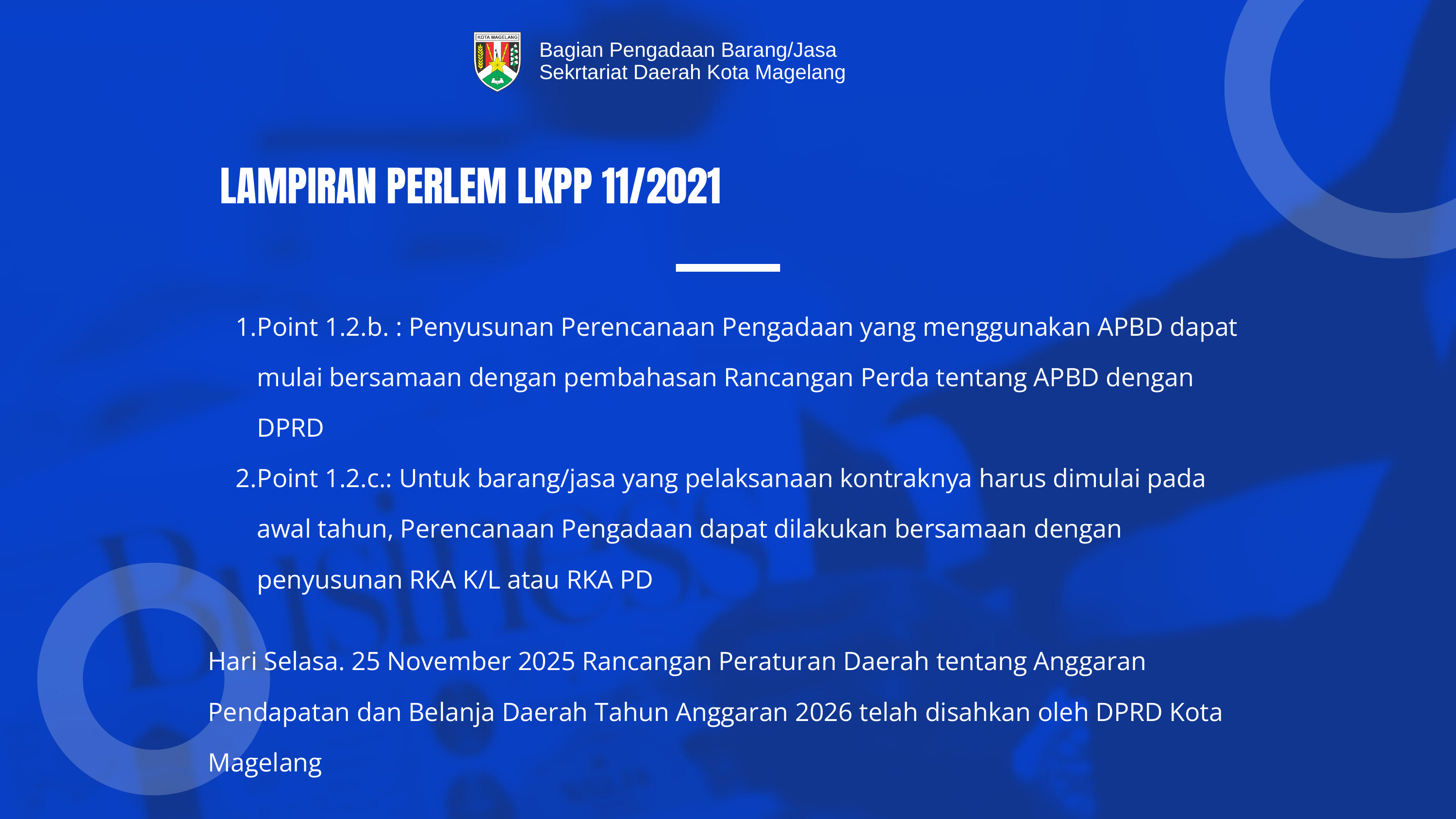

Bagian Pengadaan Barang/Jasa
Sekrtariat Daerah Kota Magelang
LAMPIRAN PERLEM LKPP 11/2021

Point 1.2.b. : Penyusunan Perencanaan Pengadaan yang menggunakan APBD dapat mulai bersamaan dengan pembahasan Rancangan Perda tentang APBD dengan DPRD
Point 1.2.c.: Untuk barang/jasa yang pelaksanaan kontraknya harus dimulai pada awal tahun, Perencanaan Pengadaan dapat dilakukan bersamaan dengan penyusunan RKA K/L atau RKA PD

Hari Selasa. 25 November 2025 Rancangan Peraturan Daerah tentang Anggaran Pendapatan dan Belanja Daerah Tahun Anggaran 2026 telah disahkan oleh DPRD Kota Magelang